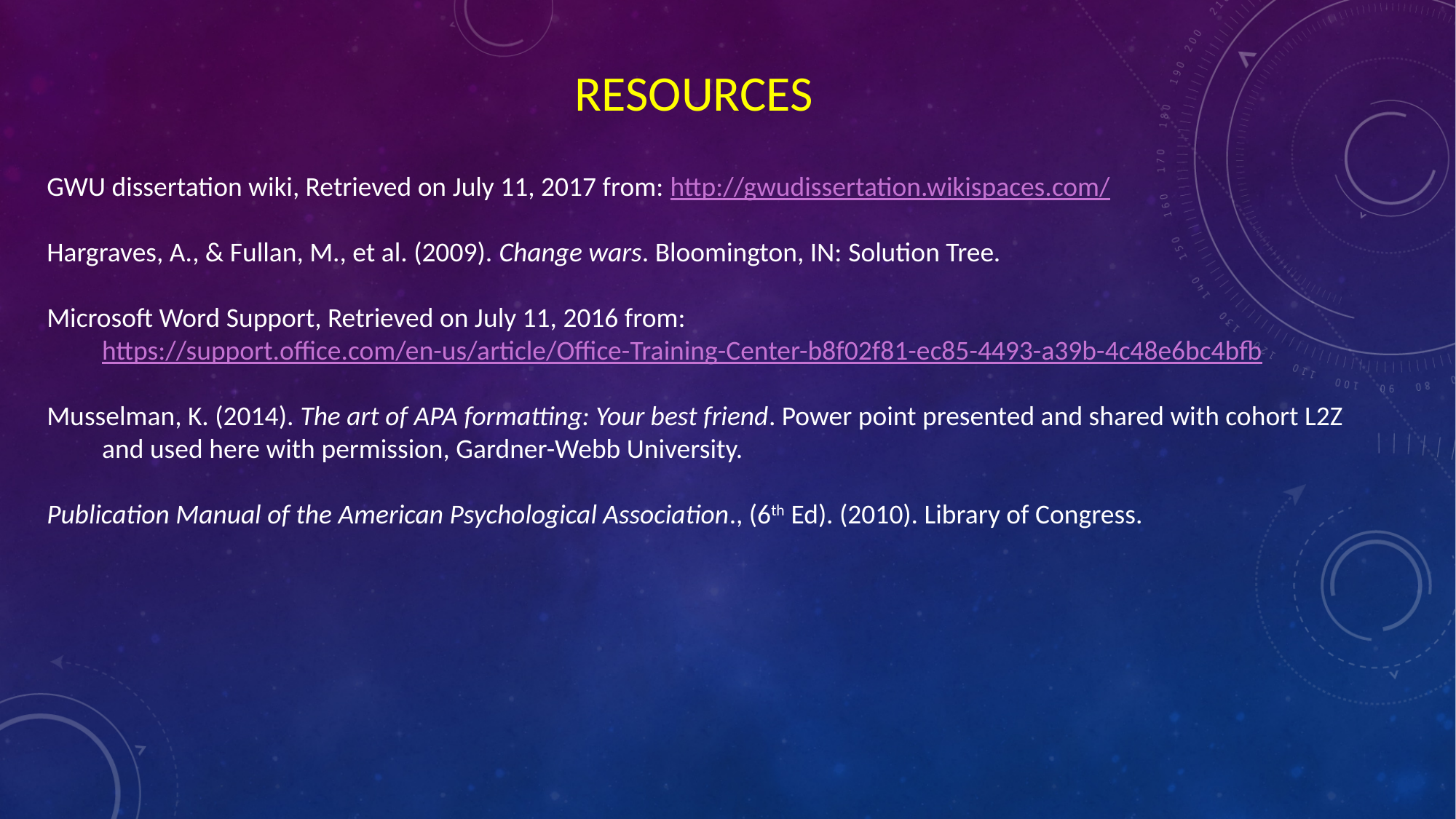

# Resources
GWU dissertation wiki, Retrieved on July 11, 2017 from: http://gwudissertation.wikispaces.com/

Hargraves, A., & Fullan, M., et al. (2009). Change wars. Bloomington, IN: Solution Tree.

Microsoft Word Support, Retrieved on July 11, 2016 from: https://support.office.com/en-us/article/Office-Training-Center-b8f02f81-ec85-4493-a39b-4c48e6bc4bfb

Musselman, K. (2014). The art of APA formatting: Your best friend. Power point presented and shared with cohort L2Z and used here with permission, Gardner-Webb University.

Publication Manual of the American Psychological Association., (6th Ed). (2010). Library of Congress.